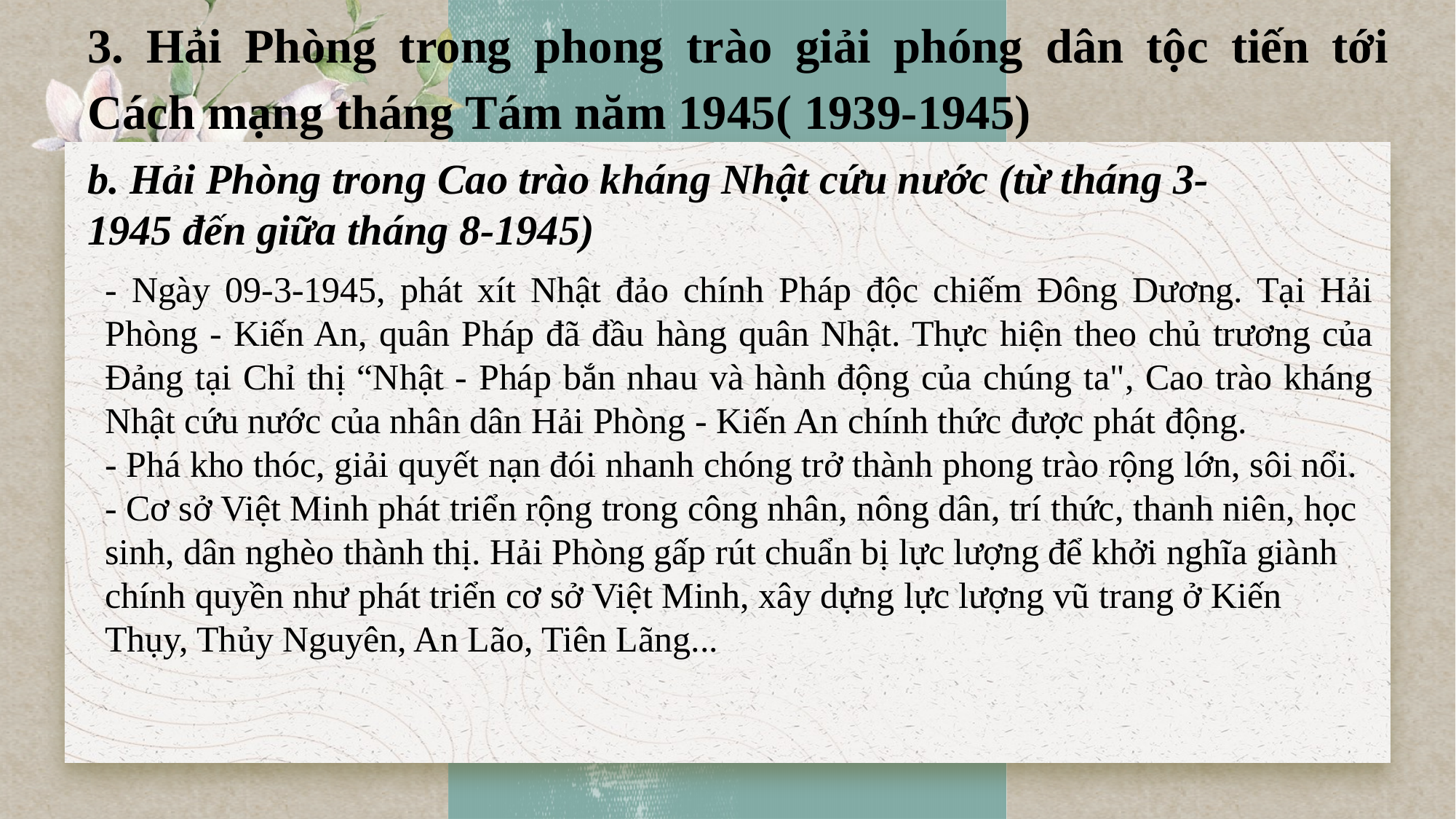

3. Hải Phòng trong phong trào giải phóng dân tộc tiến tới Cách mạng tháng Tám năm 1945( 1939-1945)
b. Hải Phòng trong Cao trào kháng Nhật cứu nước (từ tháng 3-1945 đến giữa tháng 8-1945)
- Ngày 09-3-1945, phát xít Nhật đảo chính Pháp độc chiếm Đông Dương. Tại Hải Phòng - Kiến An, quân Pháp đã đầu hàng quân Nhật. Thực hiện theo chủ trương của Đảng tại Chỉ thị “Nhật - Pháp bắn nhau và hành động của chúng ta", Cao trào kháng Nhật cứu nước của nhân dân Hải Phòng - Kiến An chính thức được phát động.
- Phá kho thóc, giải quyết nạn đói nhanh chóng trở thành phong trào rộng lớn, sôi nổi.
- Cơ sở Việt Minh phát triển rộng trong công nhân, nông dân, trí thức, thanh niên, học sinh, dân nghèo thành thị. Hải Phòng gấp rút chuẩn bị lực lượng để khởi nghĩa giành chính quyền như phát triển cơ sở Việt Minh, xây dựng lực lượng vũ trang ở Kiến Thụy, Thủy Nguyên, An Lão, Tiên Lãng...